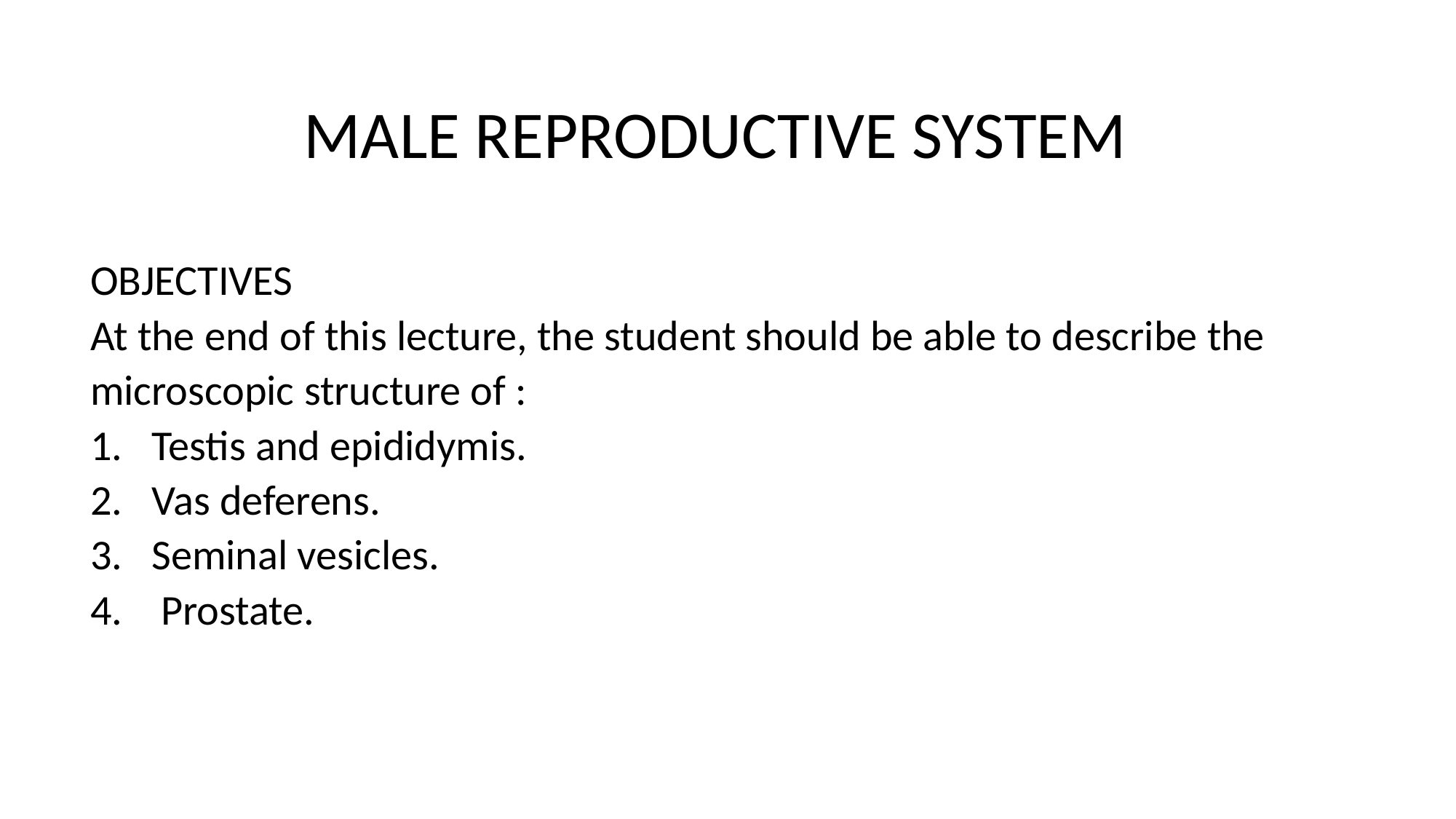

MALE REPRODUCTIVE SYSTEM
OBJECTIVES
At the end of this lecture, the student should be able to describe the
microscopic structure of :
Testis and epididymis.
Vas deferens.
Seminal vesicles.
 Prostate.